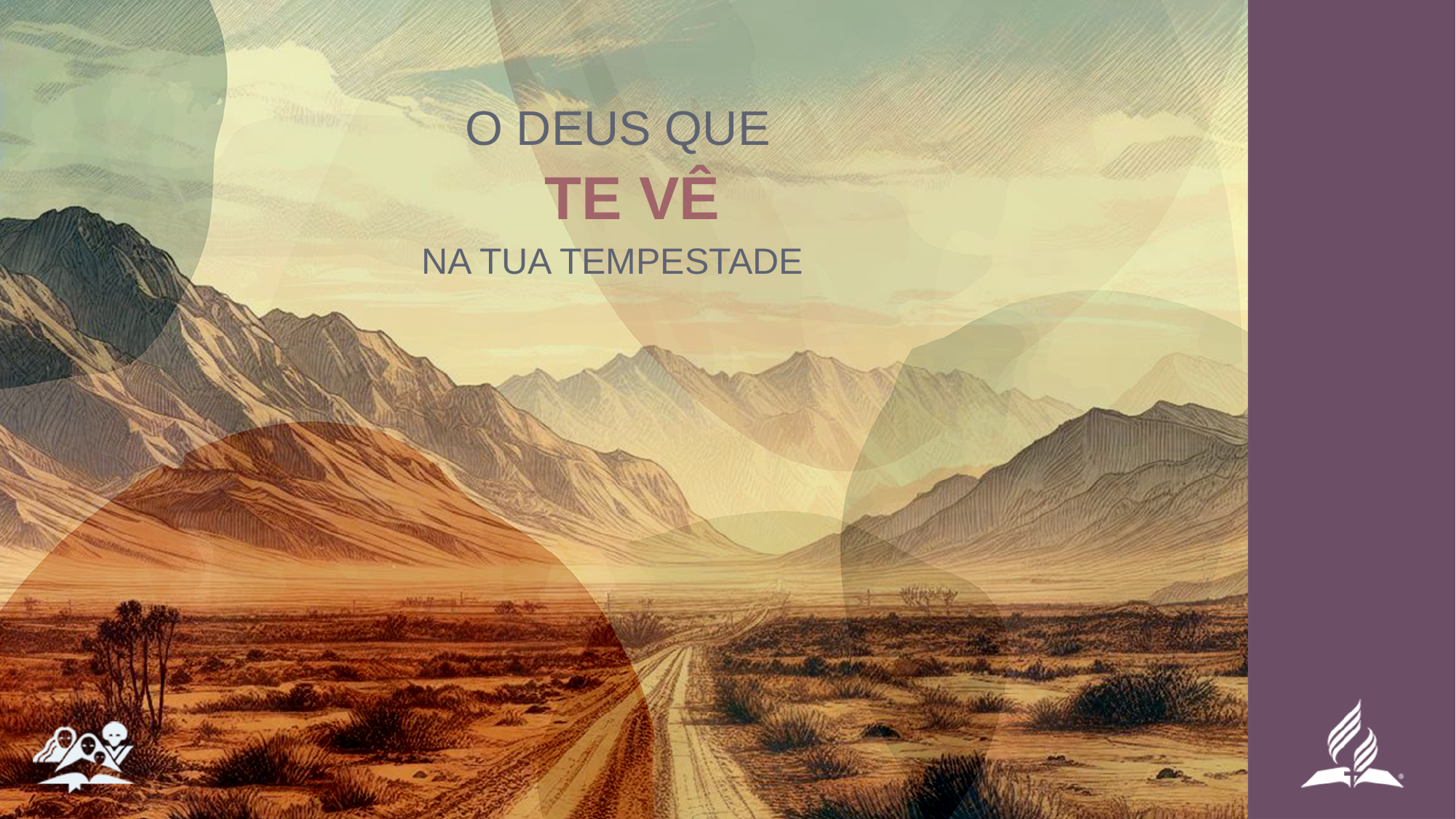

O DEUS QUE
# TE VÊ
NA TUA TEMPESTADE